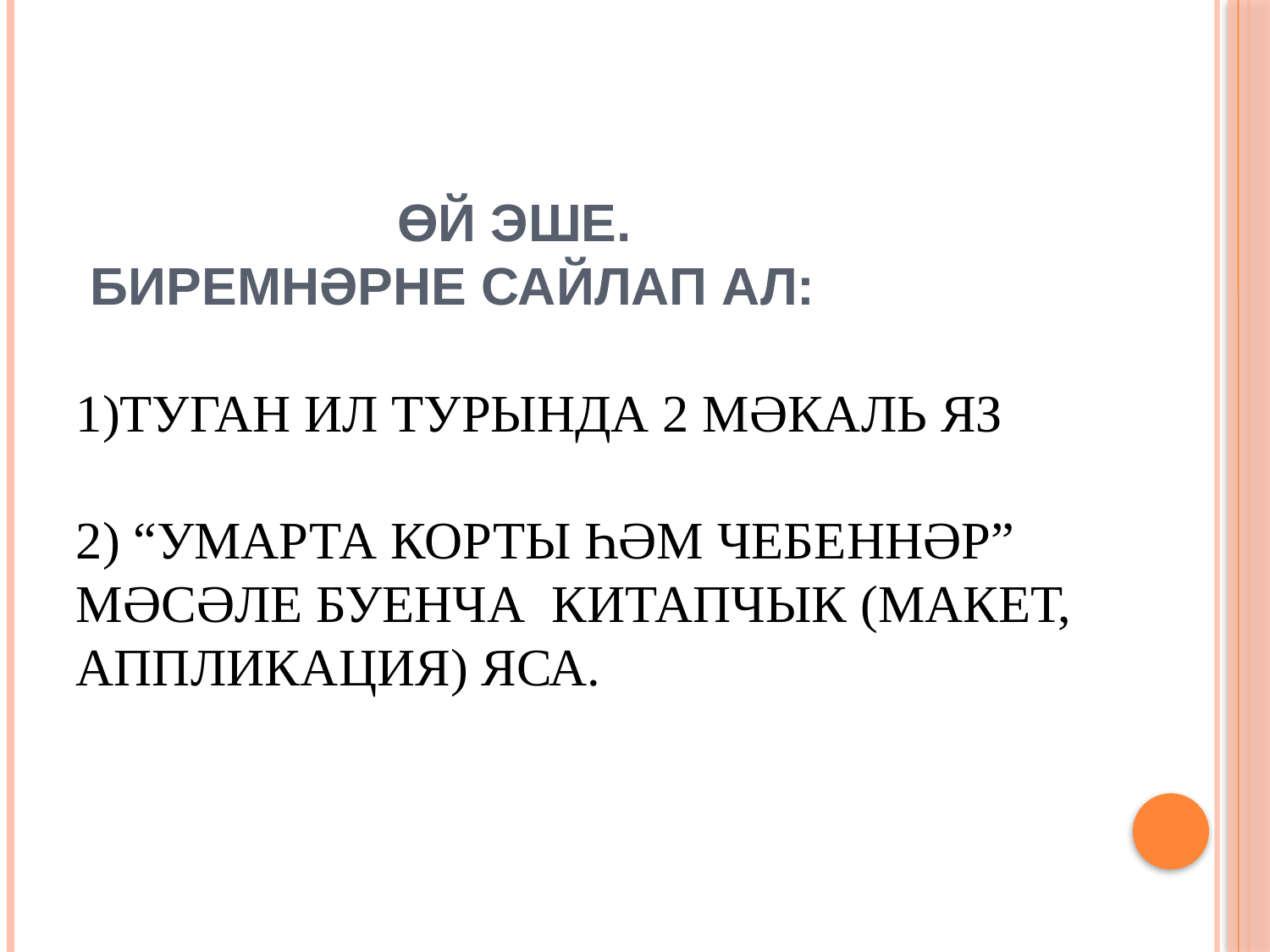

# Өй эше. Биремнәрне сайлап ал:   1)Туган ил турында 2 мәкаль яз 2) “Умарта корты һәм чебеннәр” мәсәле буенча  китапчык (макет, аппликация) яса.